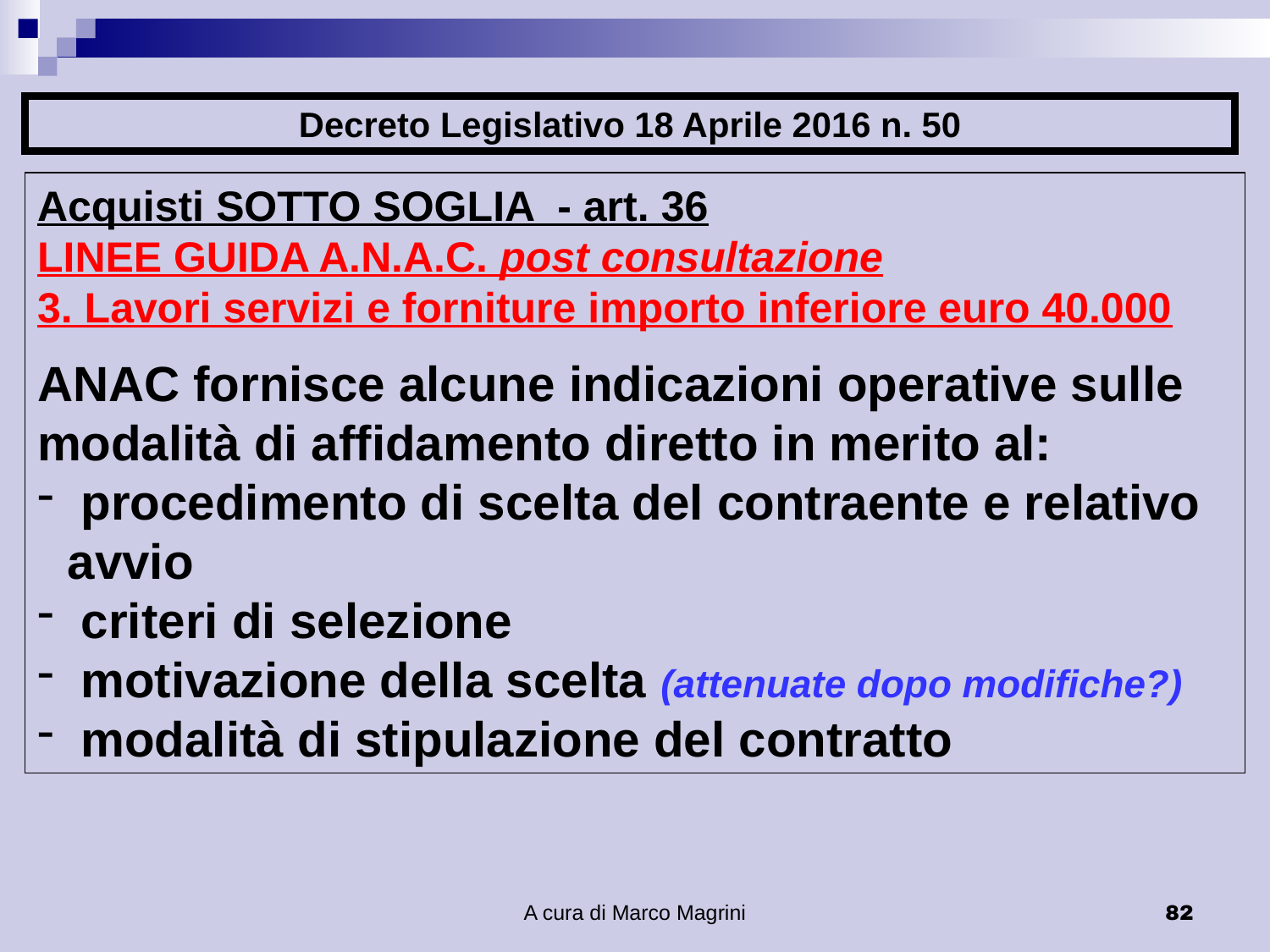

Decreto Legislativo 18 Aprile 2016 n. 50
Acquisti SOTTO SOGLIA  - art. 36
LINEE GUIDA A.N.A.C. post consultazione
3. Lavori servizi e forniture importo inferiore euro 40.000

ANAC fornisce alcune indicazioni operative sulle modalità di affidamento diretto in merito al:
 procedimento di scelta del contraente e relativo avvio
 criteri di selezione
 motivazione della scelta (attenuate dopo modifiche?)
 modalità di stipulazione del contratto

A cura di Marco Magrini
82